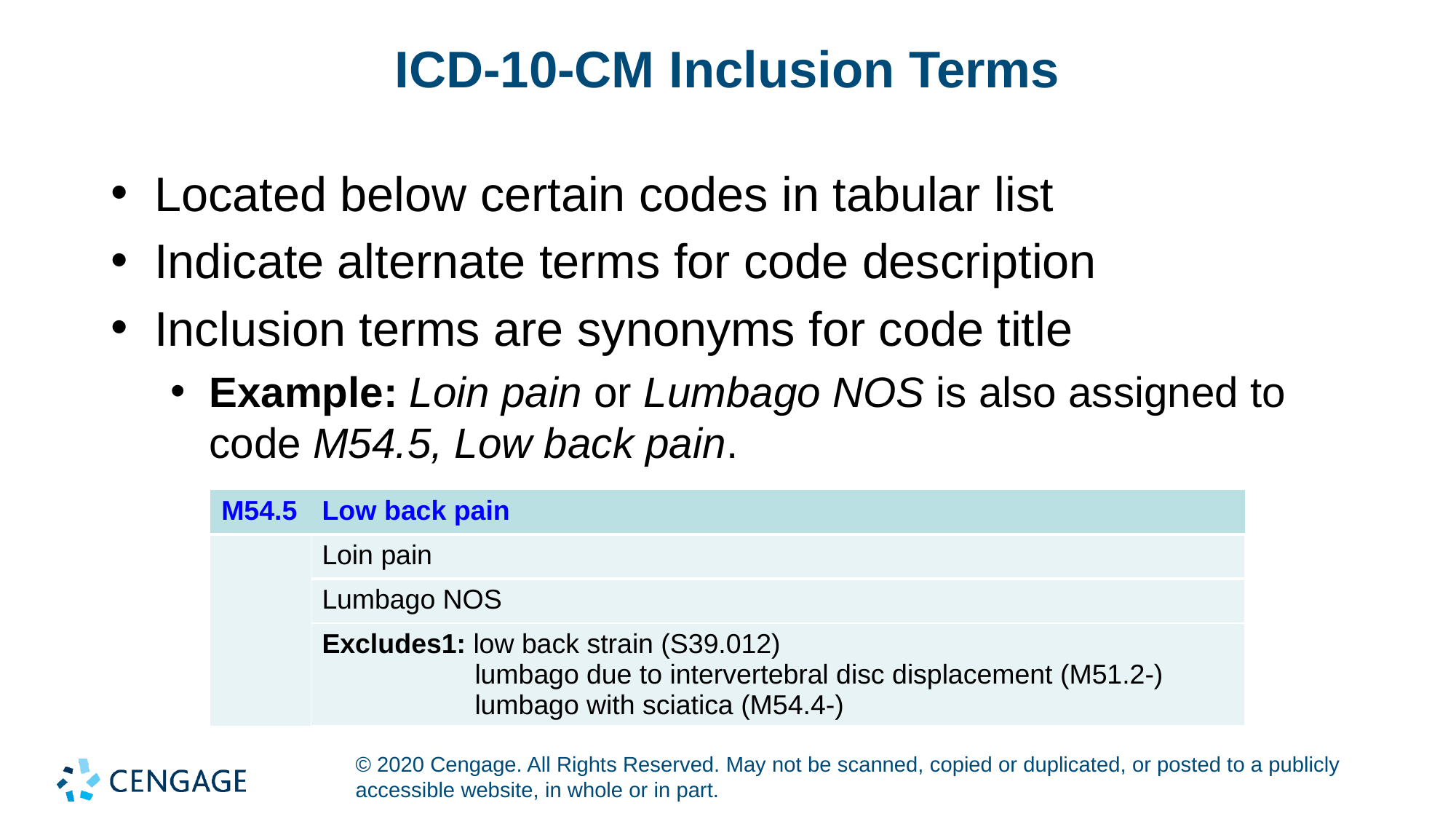

# ICD-10-CM Inclusion Terms
Located below certain codes in tabular list
Indicate alternate terms for code description
Inclusion terms are synonyms for code title
Example: Loin pain or Lumbago NOS is also assigned to code M54.5, Low back pain.
| M54.5 | Low back pain |
| --- | --- |
|  | Loin pain |
|  | Lumbago NOS |
|  | Excludes1: low back strain (S39.012) lumbago due to intervertebral disc displacement (M51.2-) lumbago with sciatica (M54.4-) |